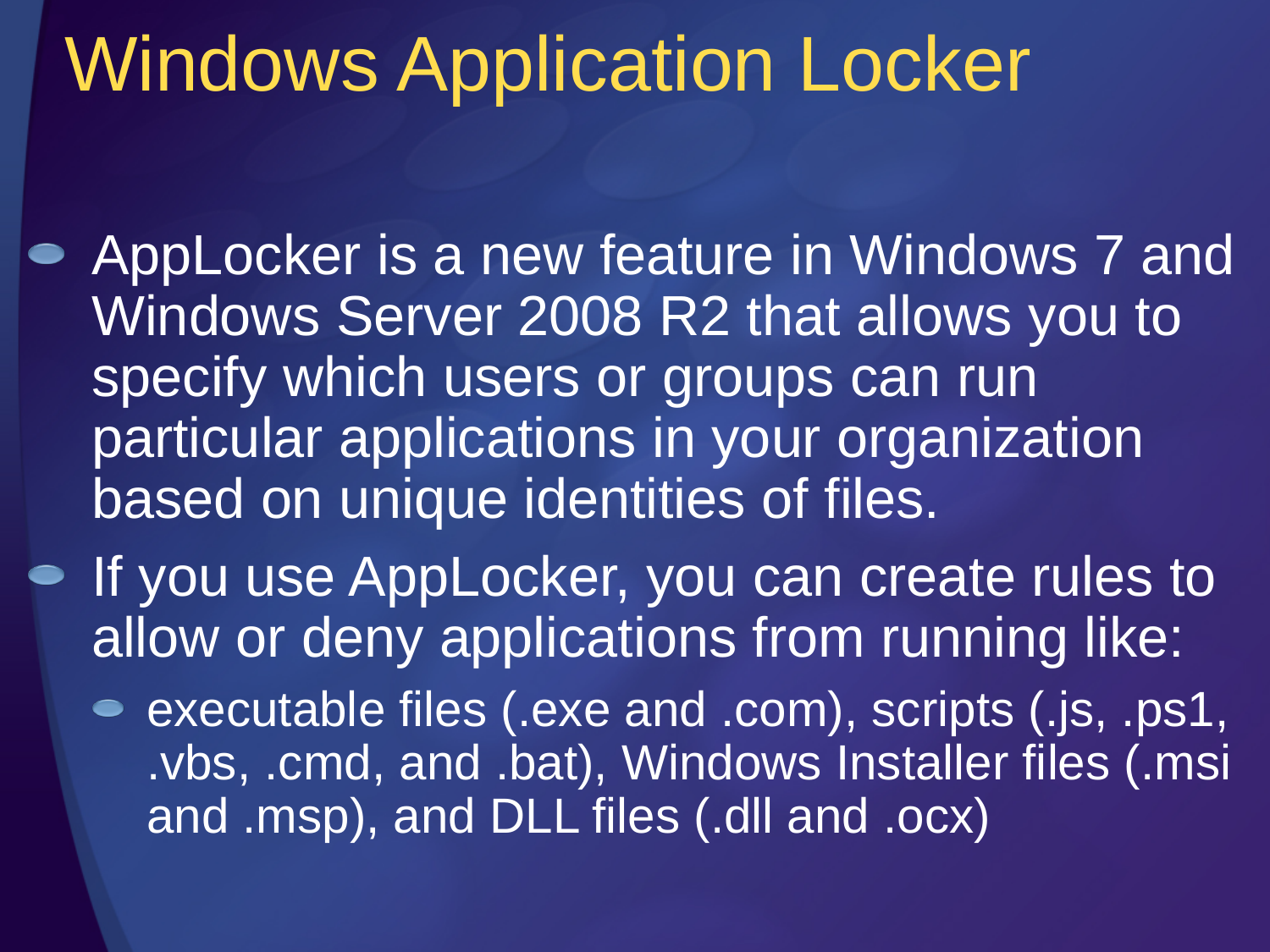

# Windows Application Locker
AppLocker is a new feature in Windows 7 and Windows Server 2008 R2 that allows you to specify which users or groups can run particular applications in your organization based on unique identities of files.
If you use AppLocker, you can create rules to allow or deny applications from running like:
executable files (.exe and .com), scripts (.js, .ps1, .vbs, .cmd, and .bat), Windows Installer files (.msi and .msp), and DLL files (.dll and .ocx)